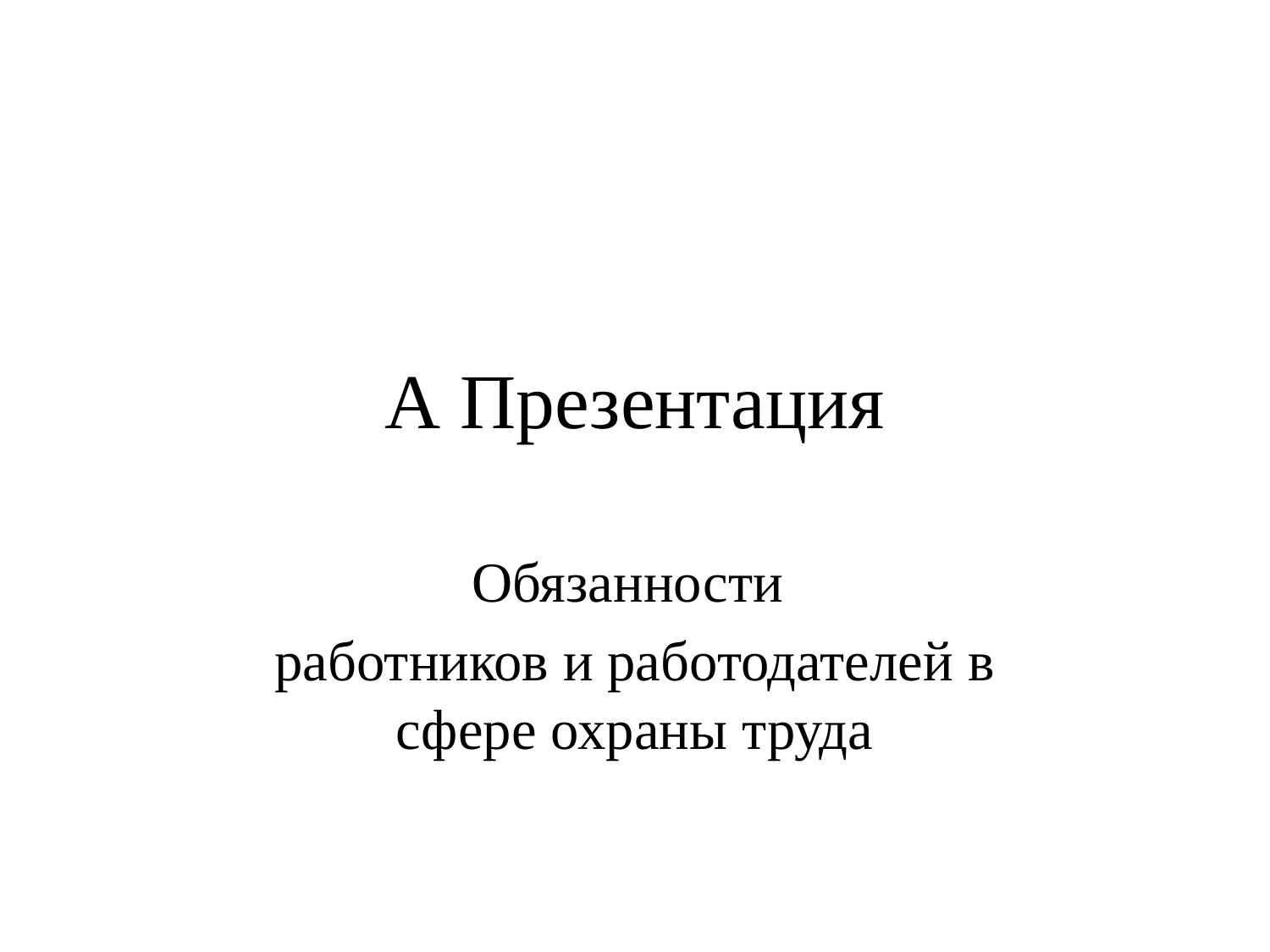

# А Презентация
Обязанности
работников и работодателей в сфере охраны труда